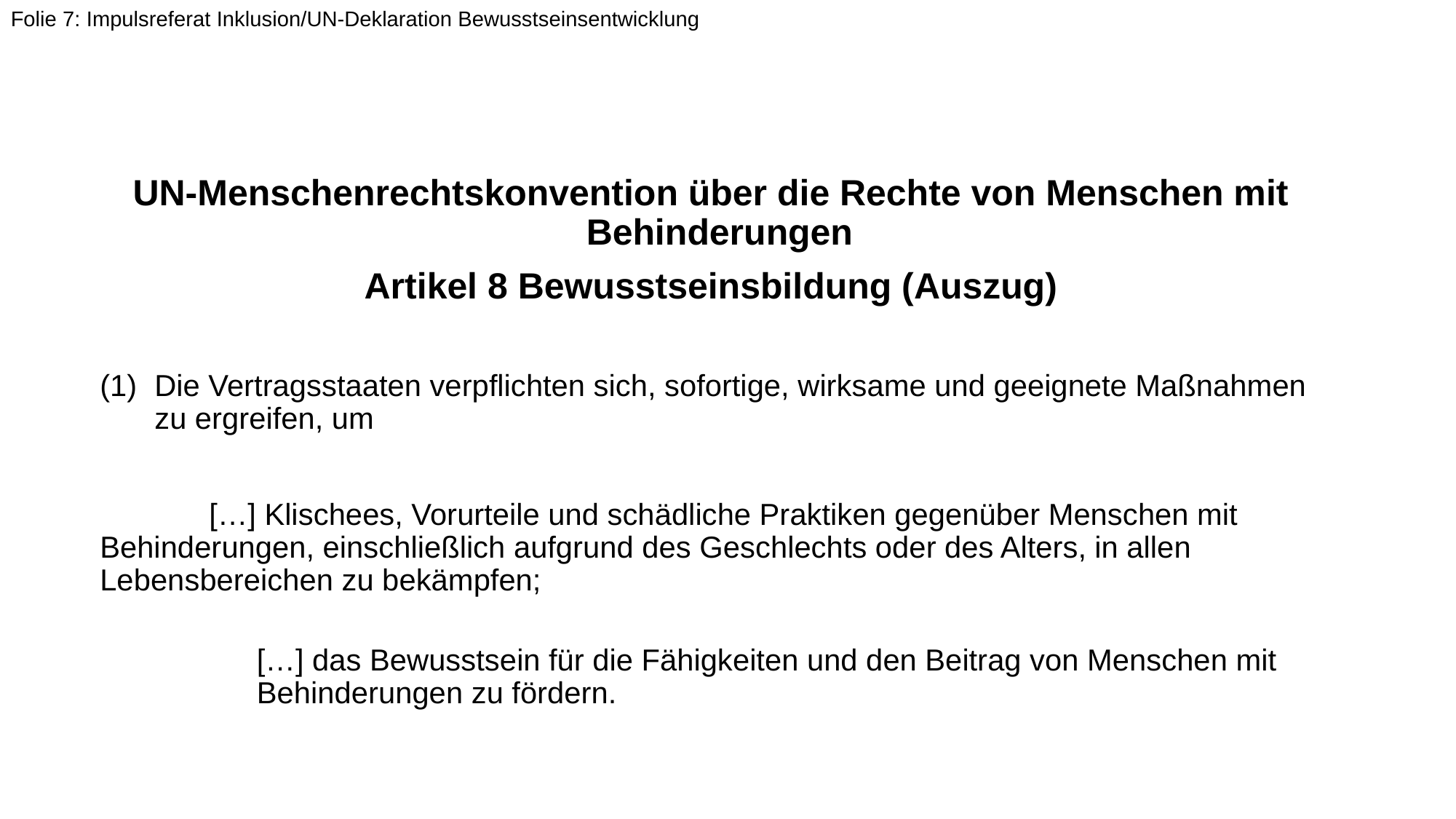

Folie 7: Impulsreferat Inklusion/UN-Deklaration Bewusstseinsentwicklung
UN-Menschenrechtskonvention über die Rechte von Menschen mit Behinderungen
Artikel 8 Bewusstseinsbildung (Auszug)

Die Vertragsstaaten verpflichten sich, sofortige, wirksame und geeignete Maßnahmen zu ergreifen, um

	[…] Klischees, Vorurteile und schädliche Praktiken gegenüber Menschen mit 	Behinderungen, einschließlich aufgrund des Geschlechts oder des Alters, in allen 	Lebensbereichen zu bekämpfen;

	[…] das Bewusstsein für die Fähigkeiten und den Beitrag von Menschen mit 	Behinderungen zu fördern.